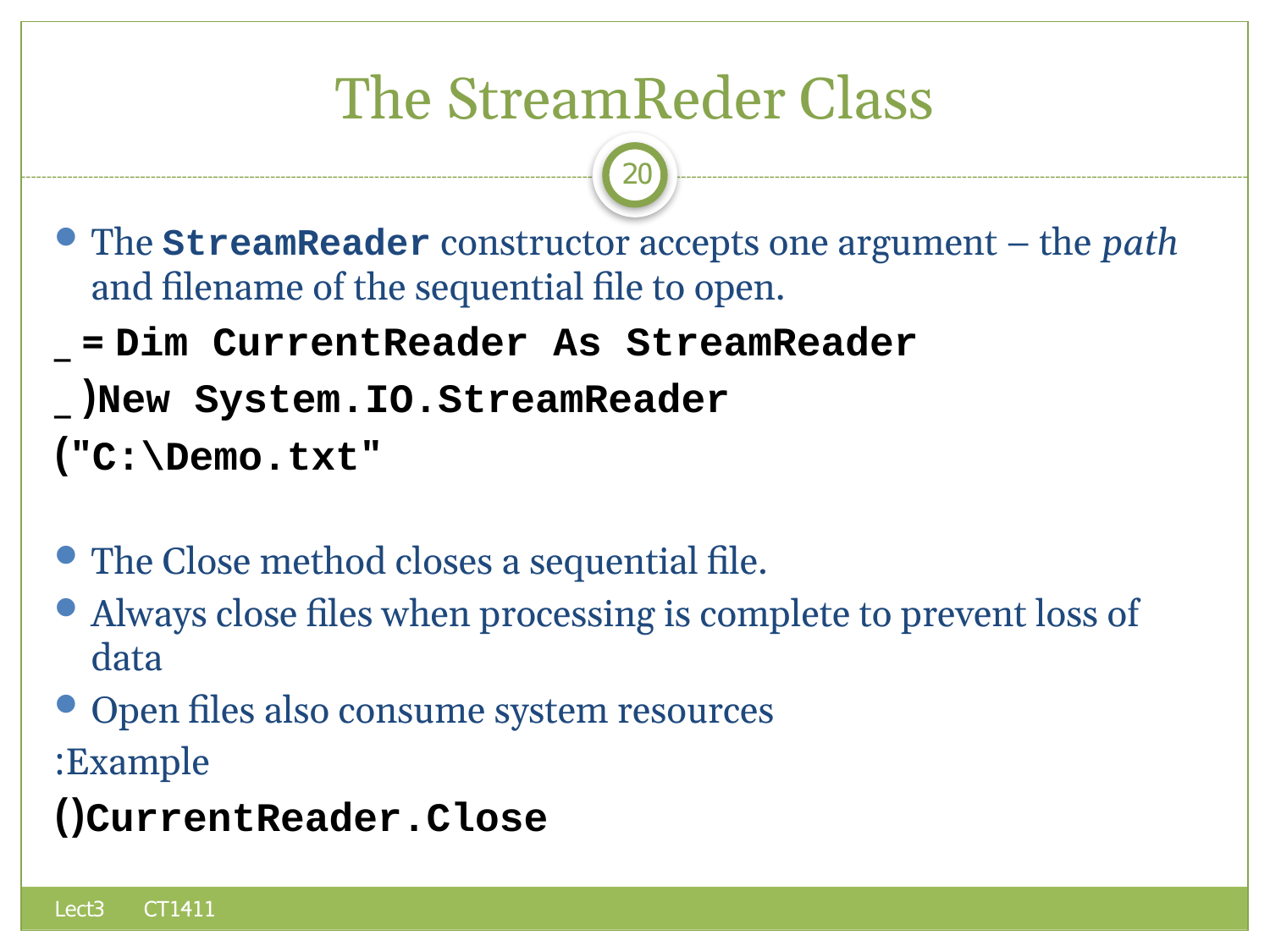

# The StreamReder Class
20
The StreamReader constructor accepts one argument – the path and filename of the sequential file to open.
Dim CurrentReader As StreamReader = _
    New System.IO.StreamReader( _
    "C:\Demo.txt")

The Close method closes a sequential file.
Always close files when processing is complete to prevent loss of data
Open files also consume system resources
Example:
	CurrentReader.Close()

Lect3      CT1411